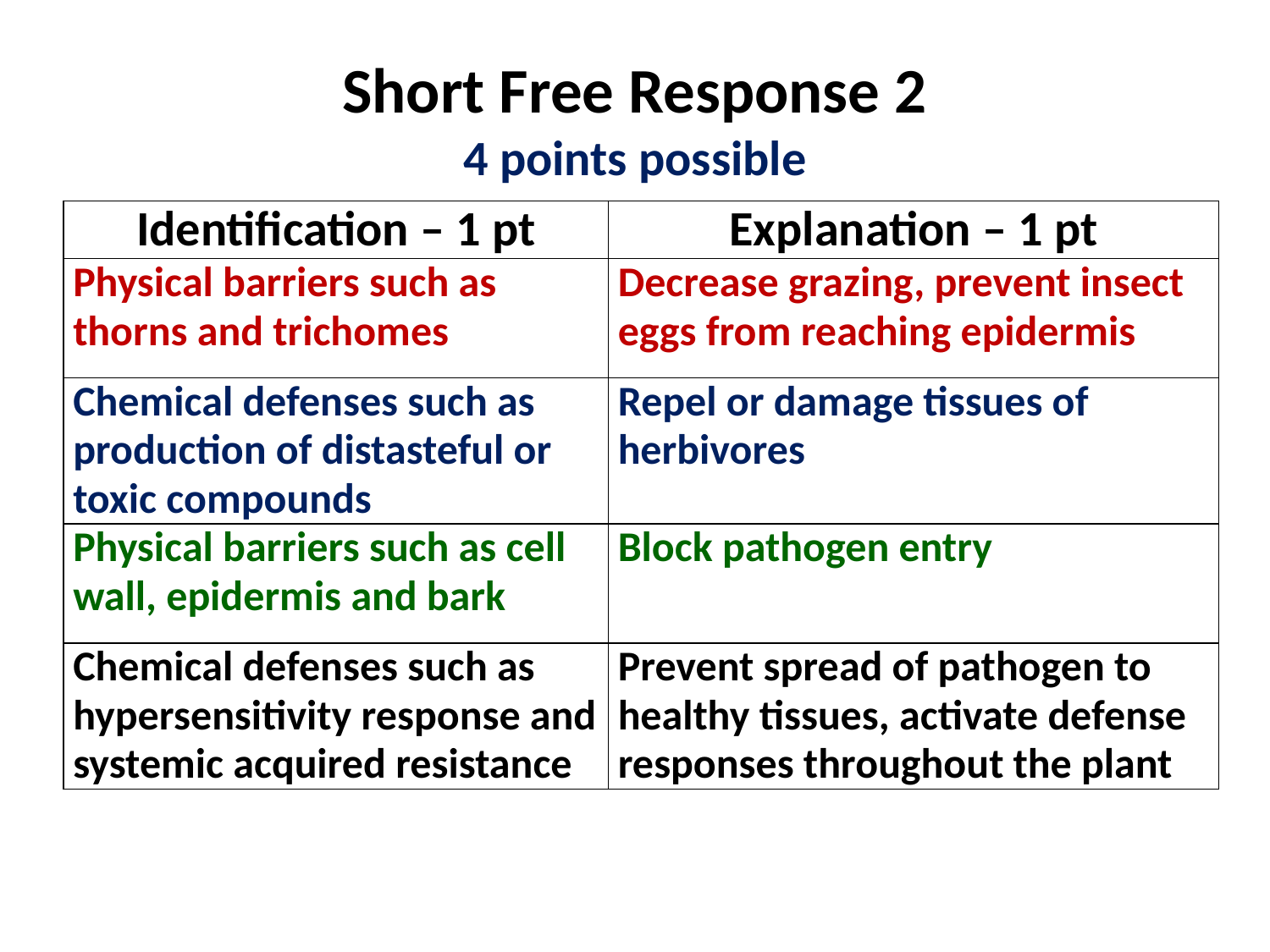

# Short Free Response 2 4 points possible
| Identification – 1 pt | Explanation – 1 pt |
| --- | --- |
| Physical barriers such as thorns and trichomes | Decrease grazing, prevent insect eggs from reaching epidermis |
| Chemical defenses such as production of distasteful or toxic compounds | Repel or damage tissues of herbivores |
| Physical barriers such as cell wall, epidermis and bark | Block pathogen entry |
| Chemical defenses such as hypersensitivity response and systemic acquired resistance | Prevent spread of pathogen to healthy tissues, activate defense responses throughout the plant |